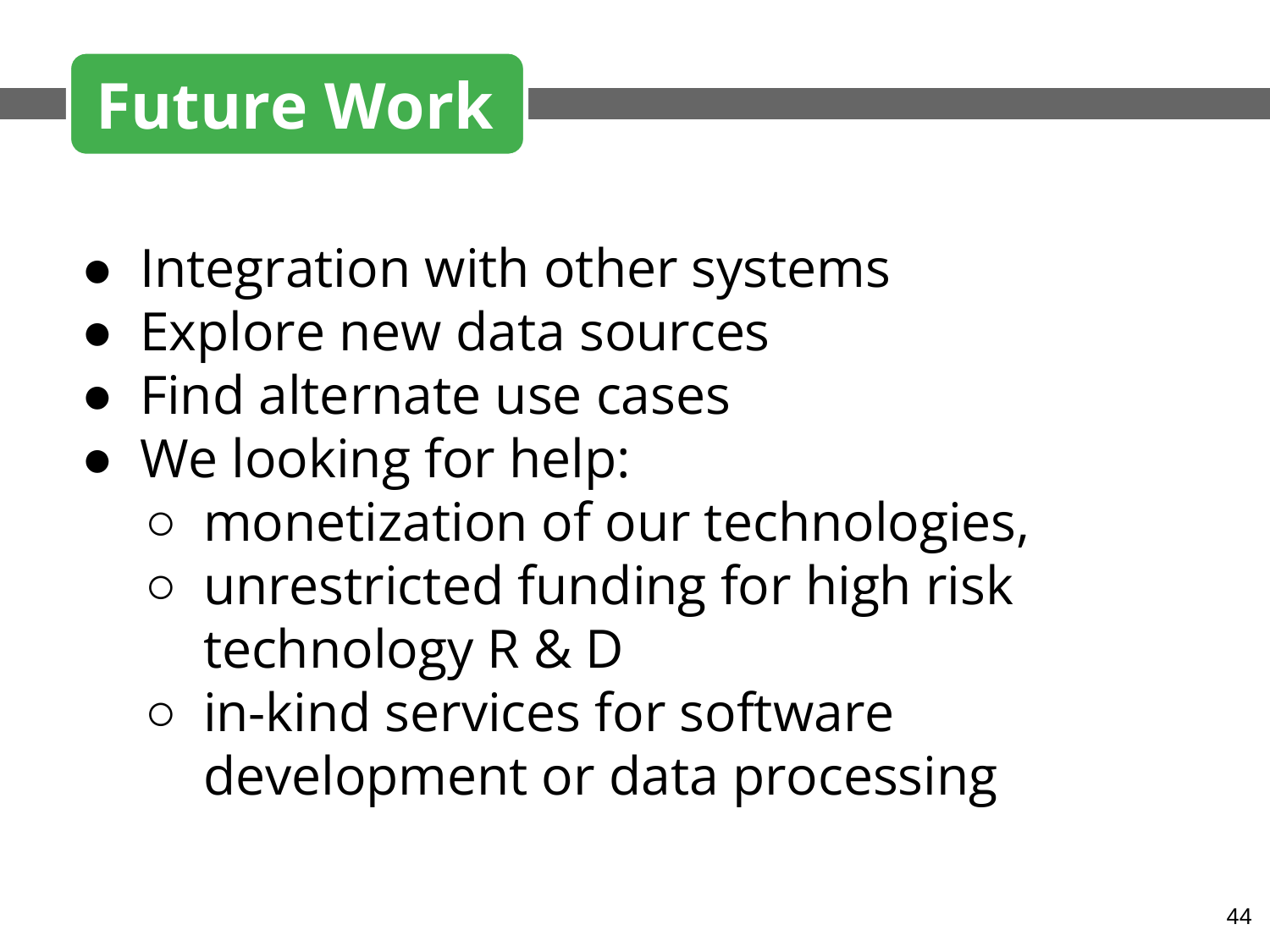

# Future Work

Integration with other systems
Explore new data sources
Find alternate use cases
We looking for help:
monetization of our technologies,
unrestricted funding for high risk technology R & D
in-kind services for software development or data processing
44